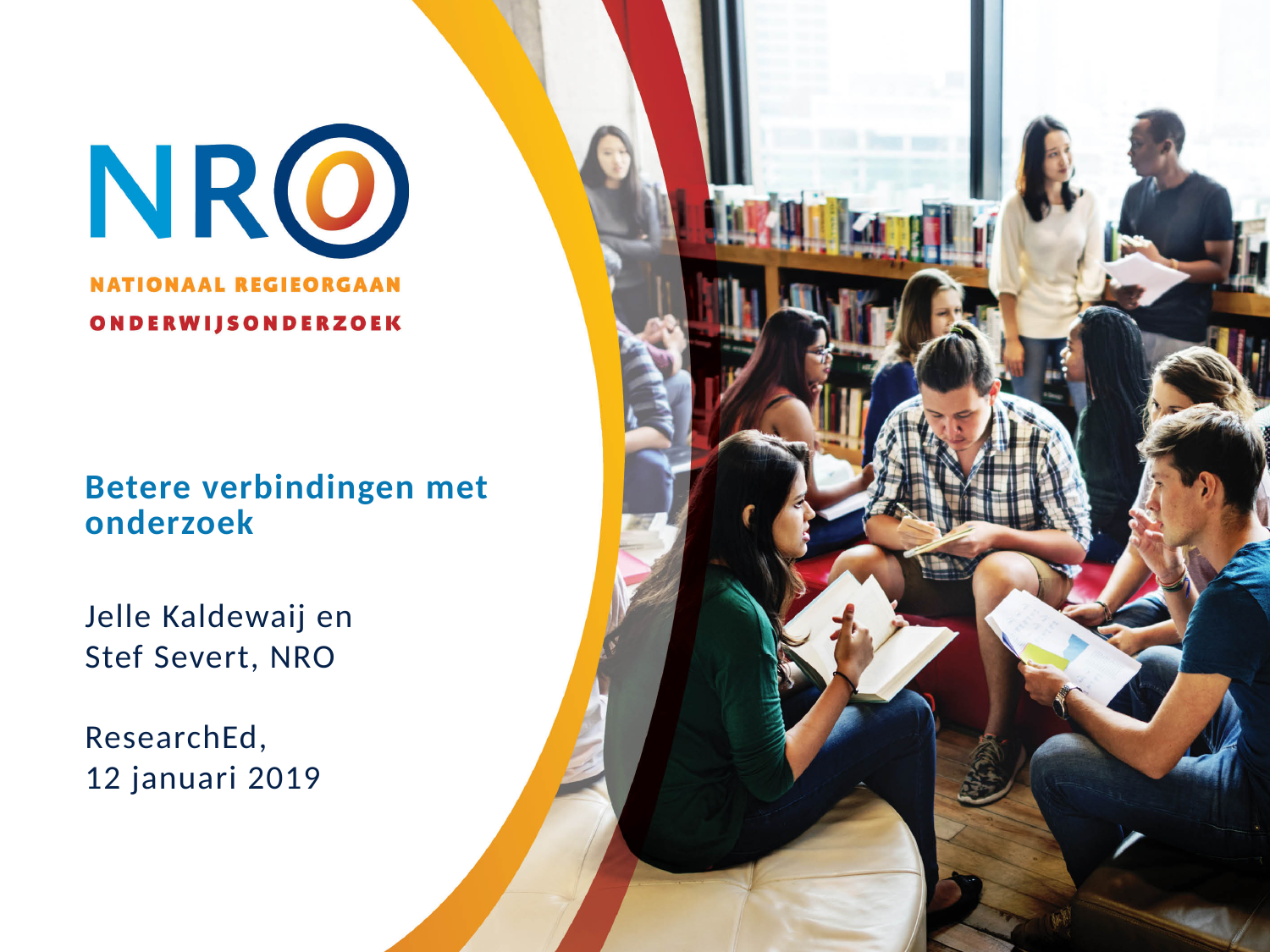

# Betere verbindingen met onderzoek
Jelle Kaldewaij en
Stef Severt, NRO

ResearchEd,
12 januari 2019